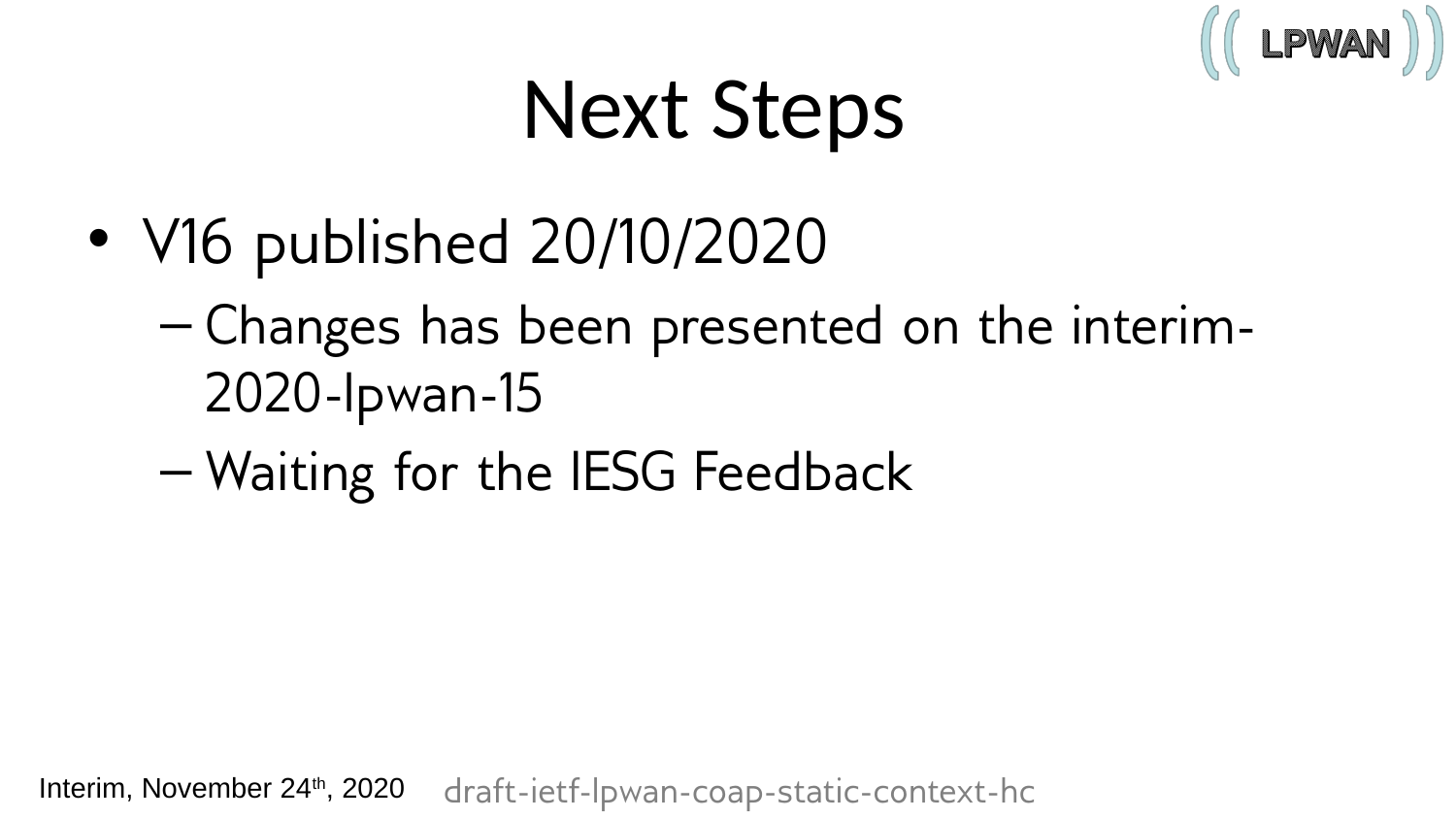

# Next Steps
V16 published 20/10/2020
Changes has been presented on the interim-2020-lpwan-15
Waiting for the IESG Feedback

draft-ietf-lpwan-coap-static-context-hc